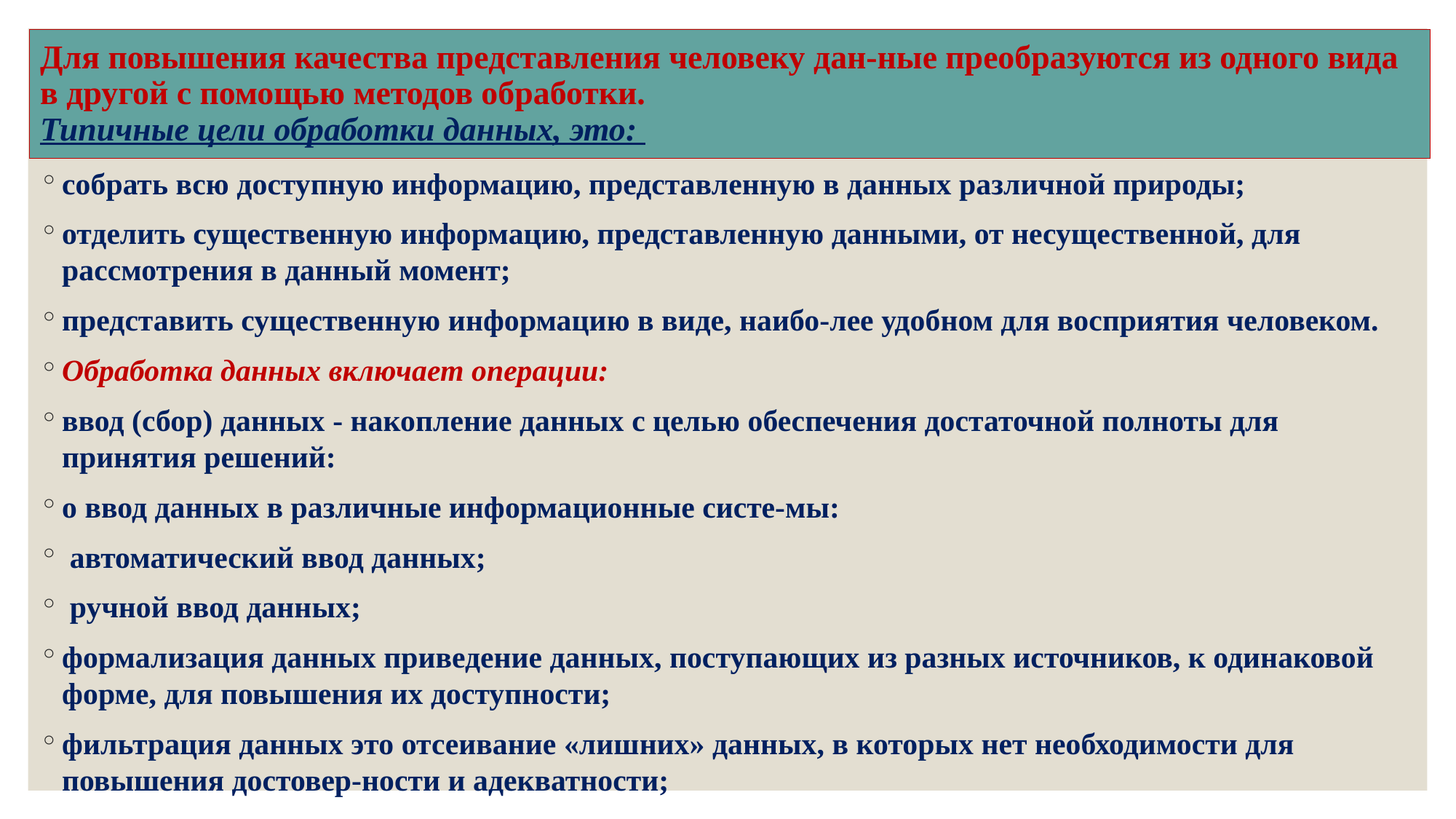

# Для повышения качества представления человеку дан-ные преобразуются из одного вида в другой с помощью методов обработки. Типичные цели обработки данных, это:
собрать всю доступную информацию, представленную в данных различной природы;
отделить существенную информацию, представленную данными, от несущественной, для рассмотрения в данный момент;
представить существенную информацию в виде, наибо-лее удобном для восприятия человеком.
Обработка данных включает операции:
ввод (сбор) данных - накопление данных с целью обеспечения достаточной полноты для принятия решений:
o ввод данных в различные информационные систе-мы:
 автоматический ввод данных;
 ручной ввод данных;
формализация данных приведение данных, поступающих из разных источников, к одинаковой форме, для повышения их доступности;
фильтрация данных это отсеивание «лишних» данных, в которых нет необходимости для повышения достовер-ности и адекватности;